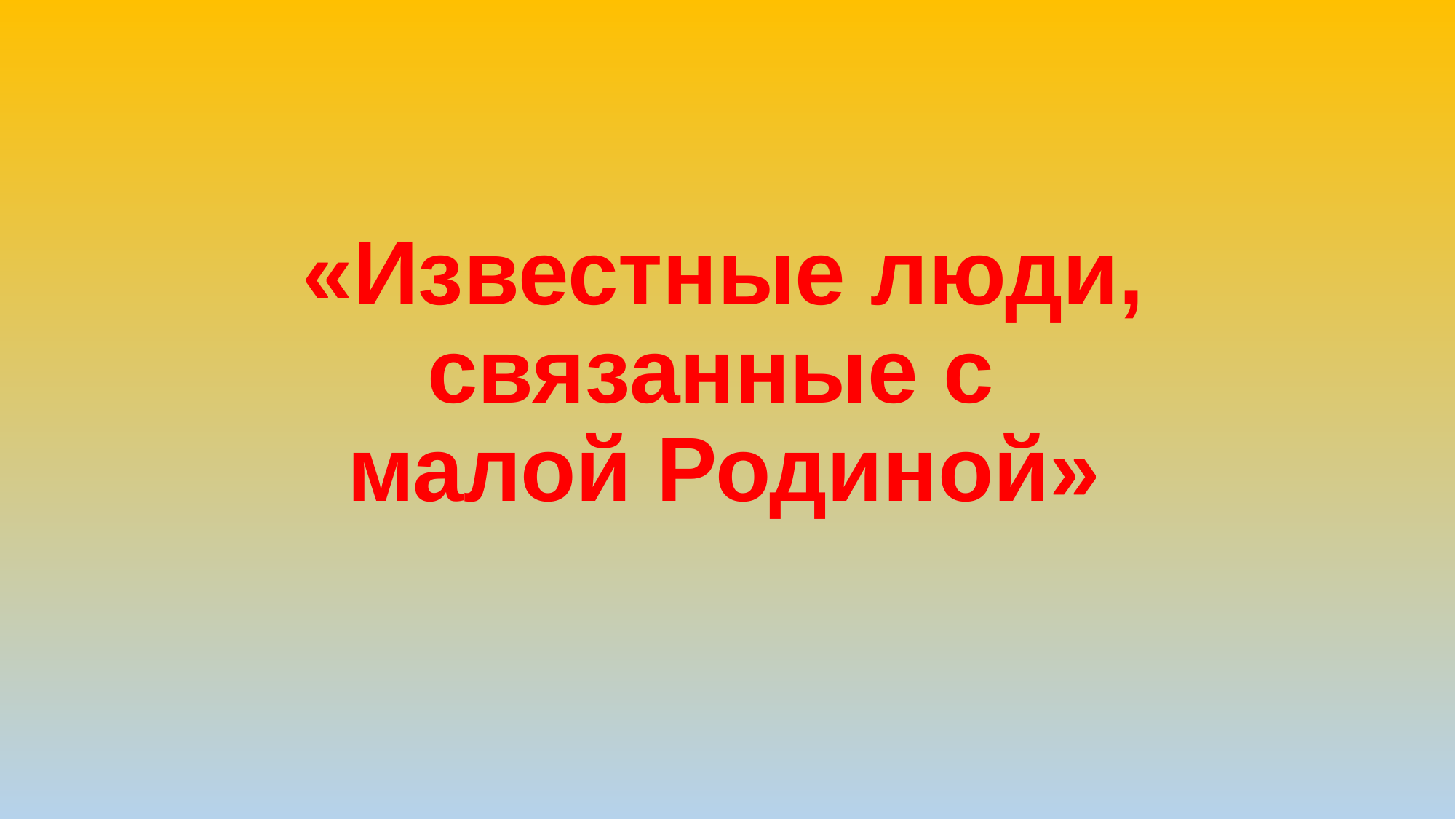

# «Известные люди, связанные с малой Родиной»